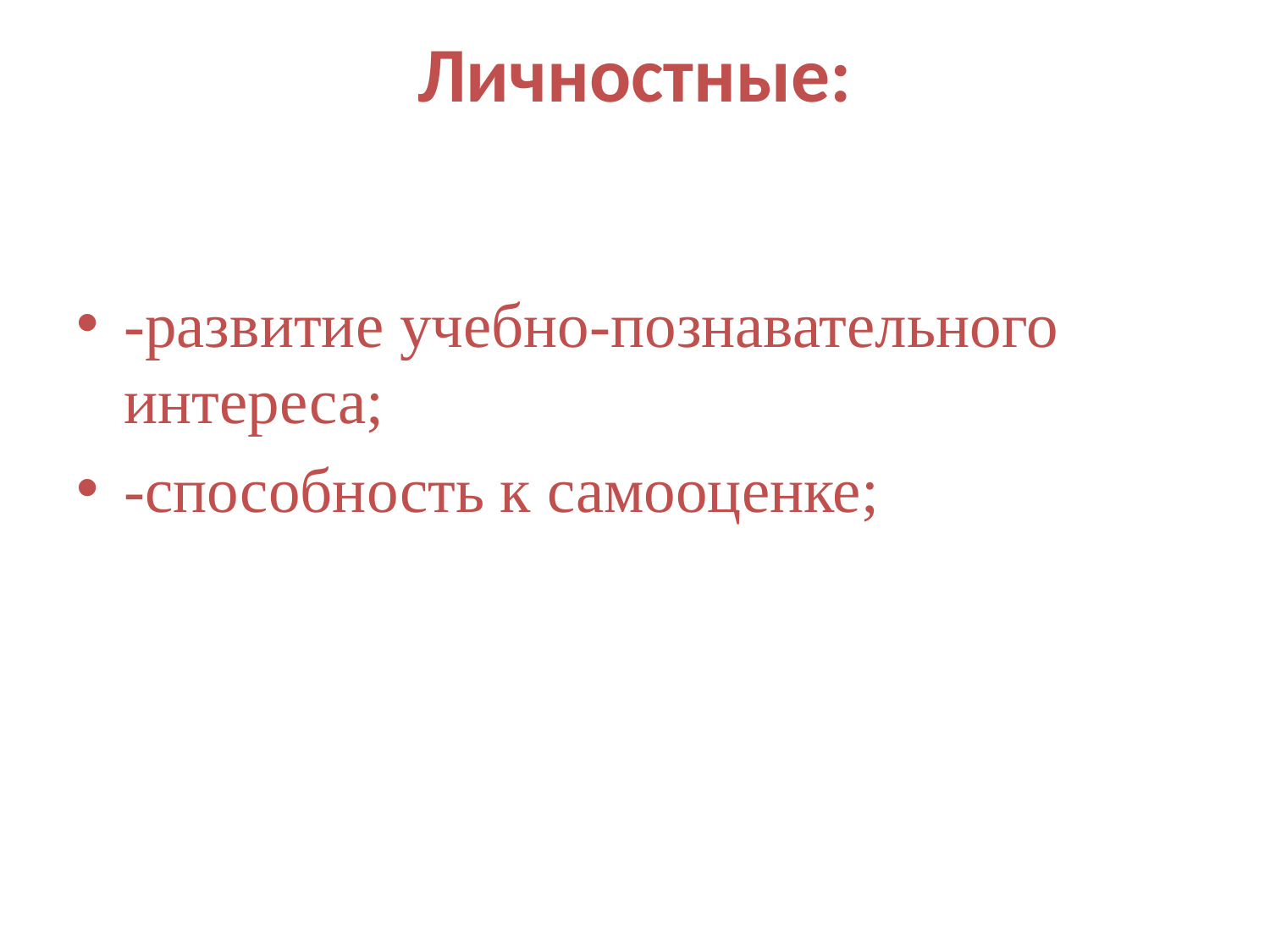

# Личностные:
-развитие учебно-познавательного интереса;
-способность к самооценке;